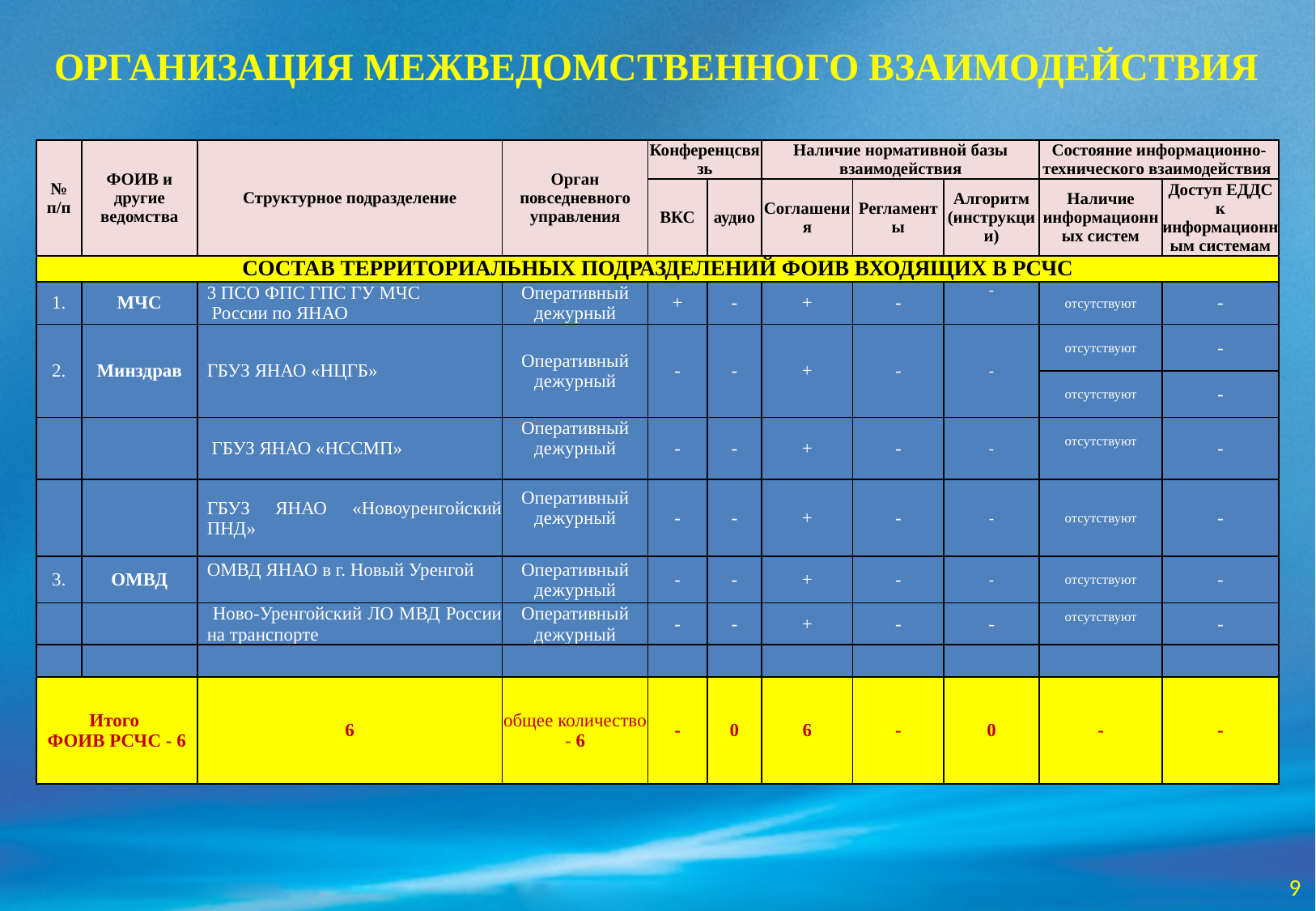

ОРГАНИЗАЦИЯ МЕЖВЕДОМСТВЕННОГО ВЗАИМОДЕЙСТВИЯ
| № п/п | ФОИВ и другие ведомства | Структурное подразделение | Орган повседневного управления | Конференцсвязь |  | Наличие нормативной базы взаимодействия |  |  | Состояние информационно-технического взаимодействия |  |
| --- | --- | --- | --- | --- | --- | --- | --- | --- | --- | --- |
|  |  |  |  | ВКС | аудио | Соглашения | Регламенты | Алгоритм (инструкции) | Наличие информационных систем | Доступ ЕДДС к информационным системам |
| СОСТАВ ТЕРРИТОРИАЛЬНЫХ ПОДРАЗДЕЛЕНИЙ ФОИВ ВХОДЯЩИХ В РСЧС |  |  |  |  |  |  |  |  |  |  |
| 1. | МЧС | 3 ПСО ФПС ГПС ГУ МЧС России по ЯНАО | Оперативный дежурный | + | - | + | - | - | отсутствуют | - |
| 2. | Минздрав | ГБУЗ ЯНАО «НЦГБ» | Оперативный дежурный | - | - | + | - | - | отсутствуют | - |
|  |  |  |  |  |  |  |  |  | отсутствуют | - |
|  |  | ГБУЗ ЯНАО «НССМП» | Оперативный дежурный | - | - | + | - | - | отсутствуют | - |
|  |  | ГБУЗ ЯНАО «Новоуренгойский ПНД» | Оперативный дежурный | - | - | + | - | - | отсутствуют | - |
| 3. | ОМВД | ОМВД ЯНАО в г. Новый Уренгой | Оперативный дежурный | - | - | + | - | - | отсутствуют | - |
|  |  | Ново-Уренгойский ЛО МВД России на транспорте | Оперативный дежурный | - | - | + | - | - | отсутствуют | - |
|  |  |  |  |  |  |  |  |  |  |  |
| Итого ФОИВ РСЧС - 6 |  | 6 | общее количество - 6 | - | 0 | 6 | - | 0 | - | - |
9